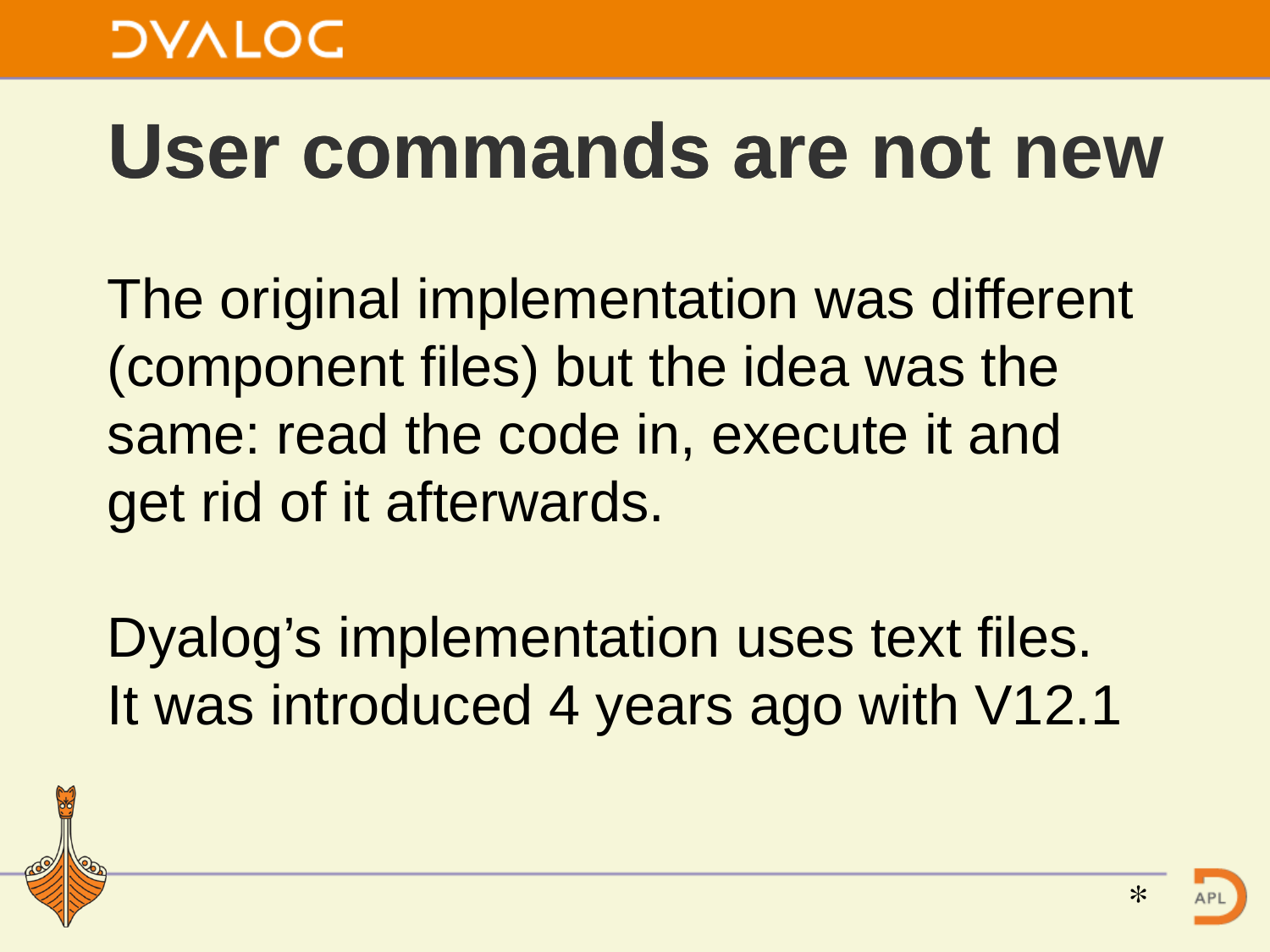

# User commands are no
User commands are not new
The original implementation was different (component files) but the idea was the same: read the code in, execute it and get rid of it afterwards.

Dyalog’s implementation uses text files.
It was introduced 4 years ago with V12.1
*